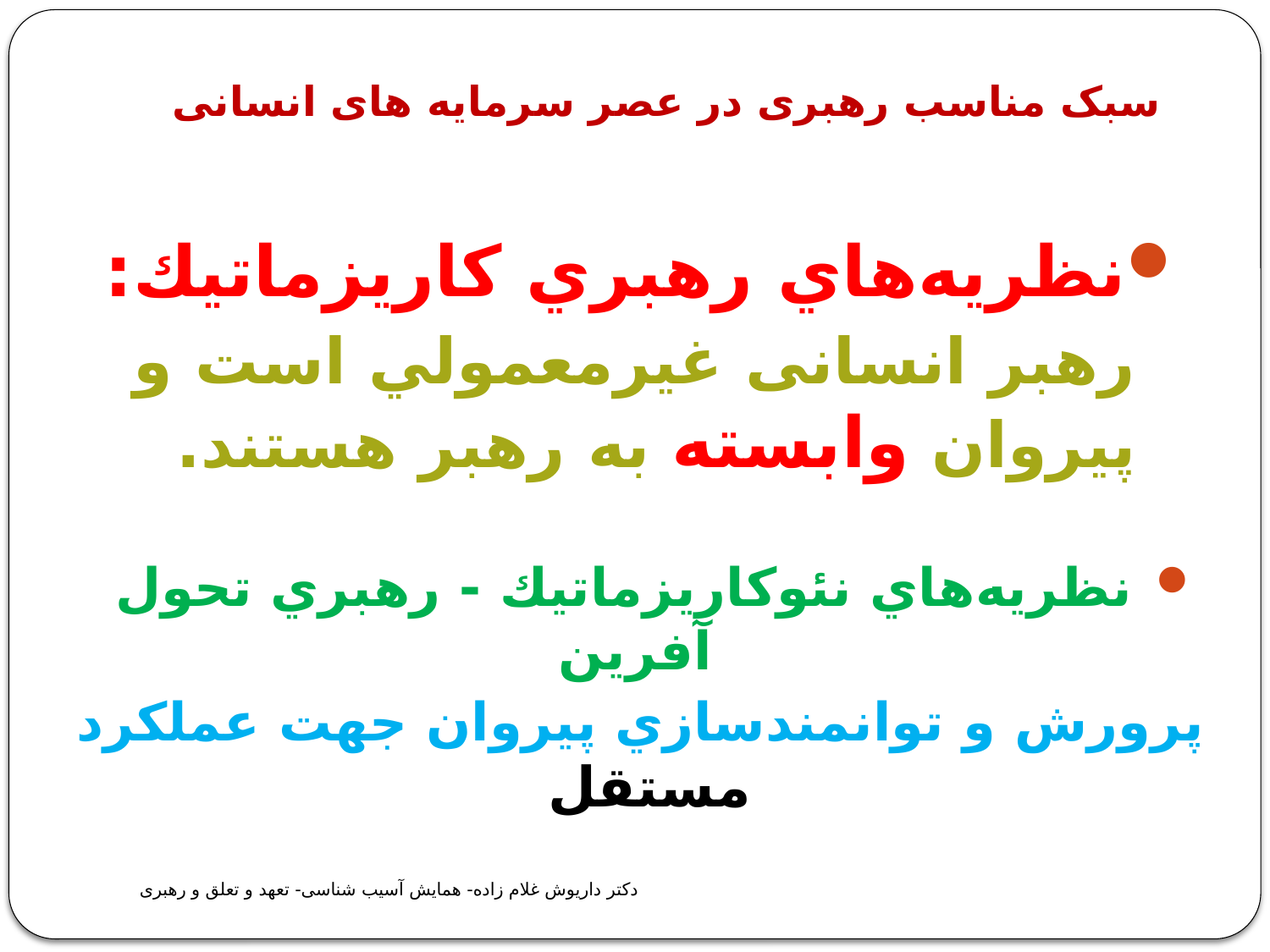

# سبک مناسب رهبری در عصر سرمایه های انسانی
نظريه‌هاي رهبري كاريزماتيك:
 رهبر انسانی غيرمعمولي است و پيروان وابسته به رهبر هستند.
نظريه‌هاي نئوكاريزماتيك - رهبري تحول آفرين
پرورش و توانمندسازي پيروان جهت عملكرد مستقل
دکتر داریوش غلام زاده- همایش آسیب شناسی- تعهد و تعلق و رهبری